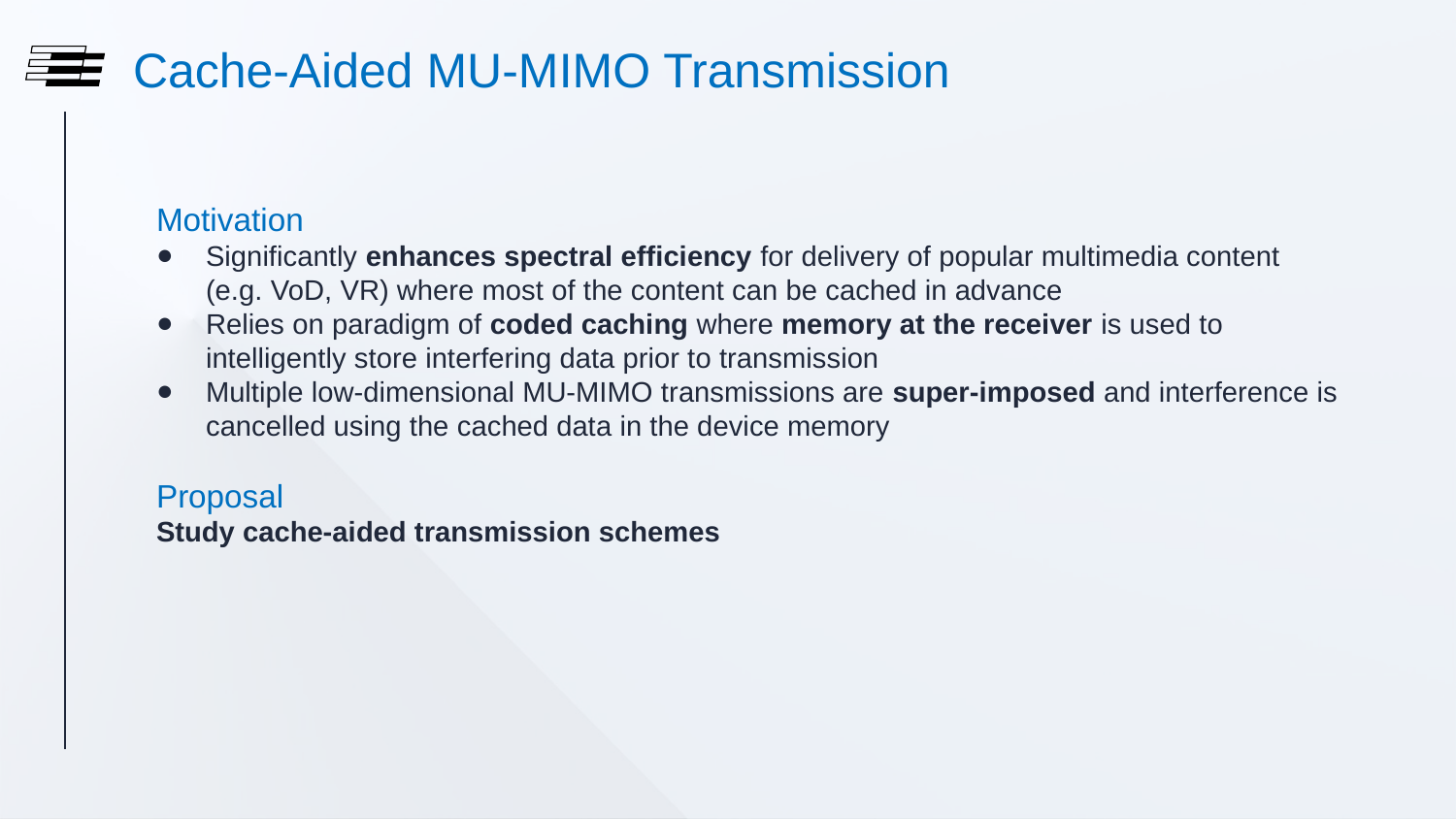

# Cache-Aided MU-MIMO Transmission
Motivation
Significantly enhances spectral efficiency for delivery of popular multimedia content (e.g. VoD, VR) where most of the content can be cached in advance
Relies on paradigm of coded caching where memory at the receiver is used to intelligently store interfering data prior to transmission
Multiple low-dimensional MU-MIMO transmissions are super-imposed and interference is cancelled using the cached data in the device memory

Proposal
Study cache-aided transmission schemes